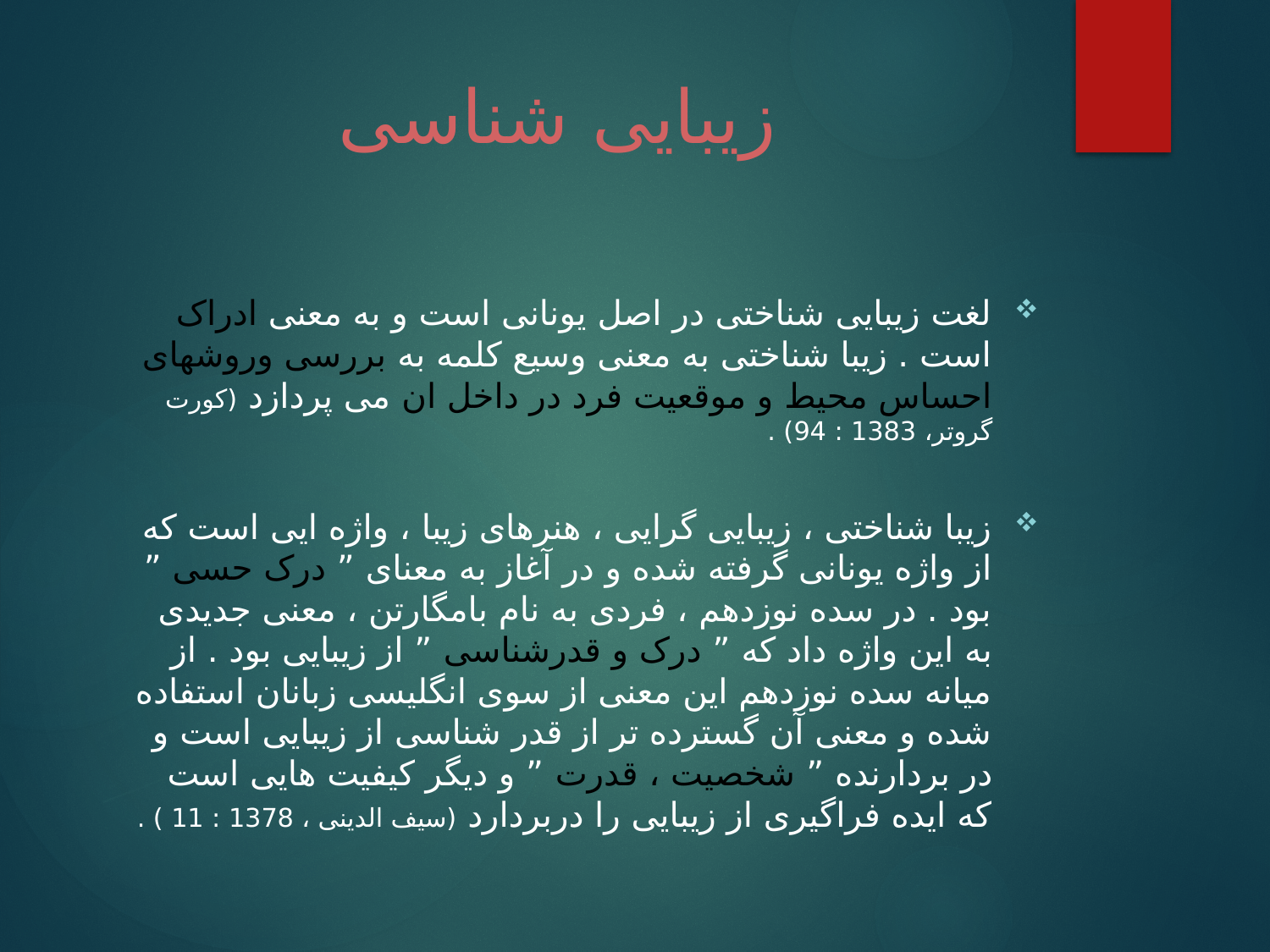

# زیبایی شناسی
لغت زیبایی شناختی در اصل یونانی است و به معنی ادراک است . زیبا شناختی به معنی وسیع کلمه به بررسی وروشهای احساس محیط و موقعیت فرد در داخل ان می پردازد (کورت گروتر، 1383 : 94) .

زیبا شناختی ، زیبایی گرایی ، هنرهای زیبا ، واژه ایی است که از واژه یونانی گرفته شده و در آغاز به معنای ” درک حسی ” بود . در سده نوزدهم ، فردی به نام بامگارتن ، معنی جدیدی به این واژه داد که ” درک و قدرشناسی ” از زیبایی بود . از میانه سده نوزدهم این معنی از سوی انگلیسی زبانان استفاده شده و معنی آن گسترده تر از قدر شناسی از زیبایی است و در بردارنده ” شخصیت ، قدرت ” و دیگر کیفیت هایی است که ایده فراگیری از زیبایی را دربردارد (سیف الدینی ، 1378 : 11 ) .